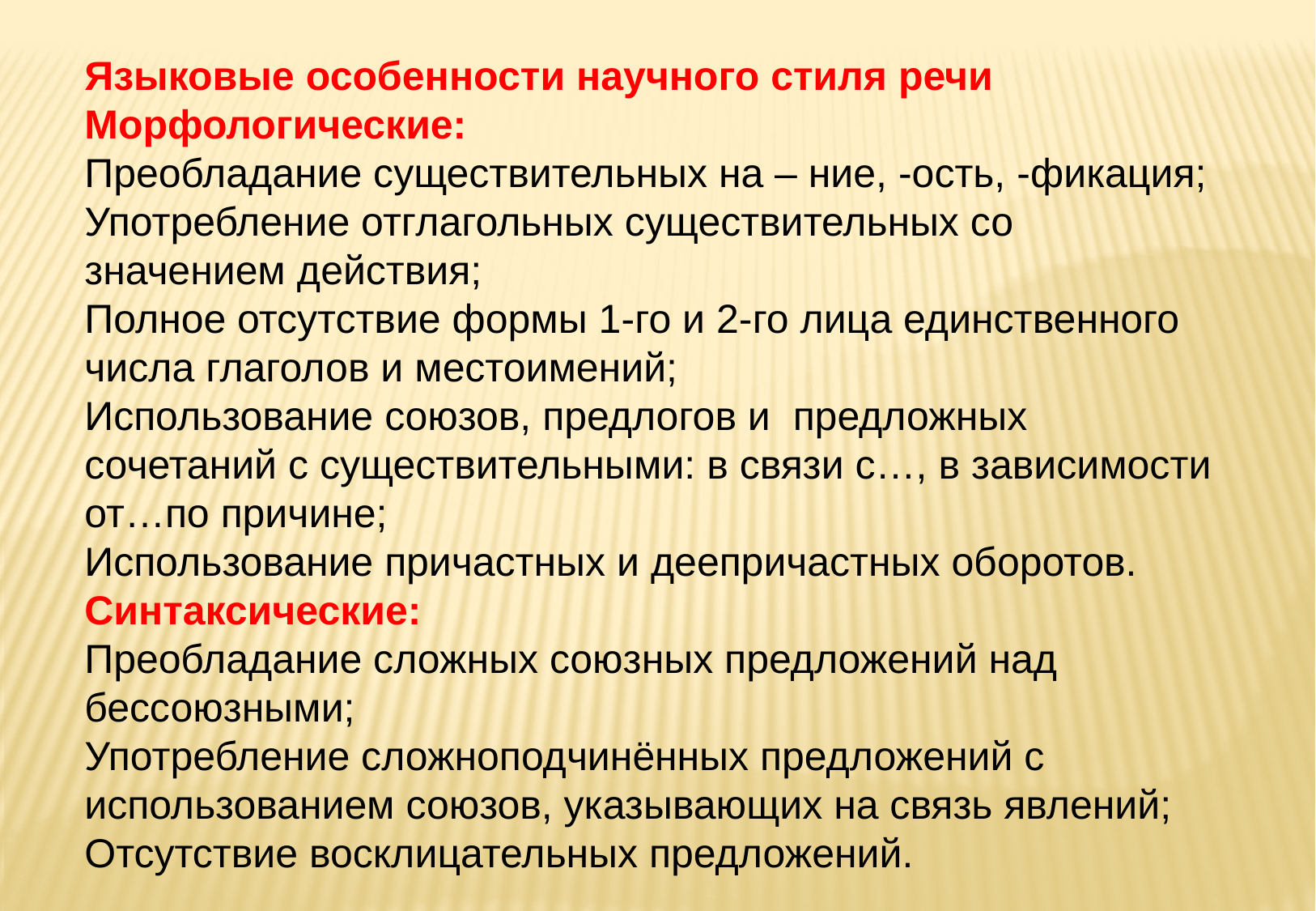

Языковые особенности научного стиля речи
Морфологические:
Преобладание существительных на – ние, -ость, -фикация;
Употребление отглагольных существительных со значением действия;
Полное отсутствие формы 1-го и 2-го лица единственного числа глаголов и местоимений;
Использование союзов, предлогов и  предложных сочетаний с существительными: в связи с…, в зависимости от…по причине;
Использование причастных и деепричастных оборотов.
Синтаксические:
Преобладание сложных союзных предложений над бессоюзными;
Употребление сложноподчинённых предложений с использованием союзов, указывающих на связь явлений;
Отсутствие восклицательных предложений.